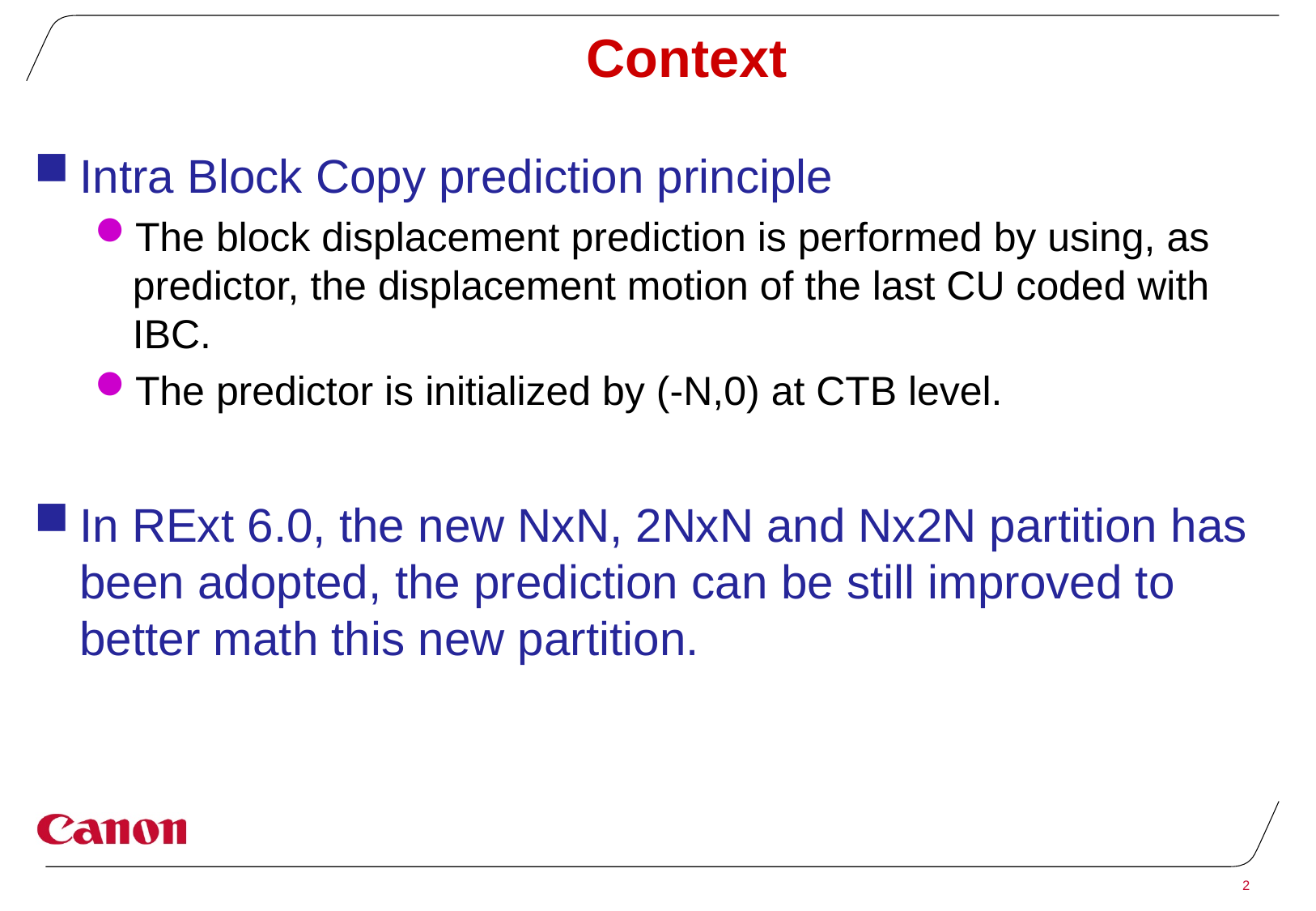

# Context
Intra Block Copy prediction principle
The block displacement prediction is performed by using, as predictor, the displacement motion of the last CU coded with IBC.
The predictor is initialized by (-N,0) at CTB level.

In RExt 6.0, the new NxN, 2NxN and Nx2N partition has been adopted, the prediction can be still improved to better math this new partition.

2